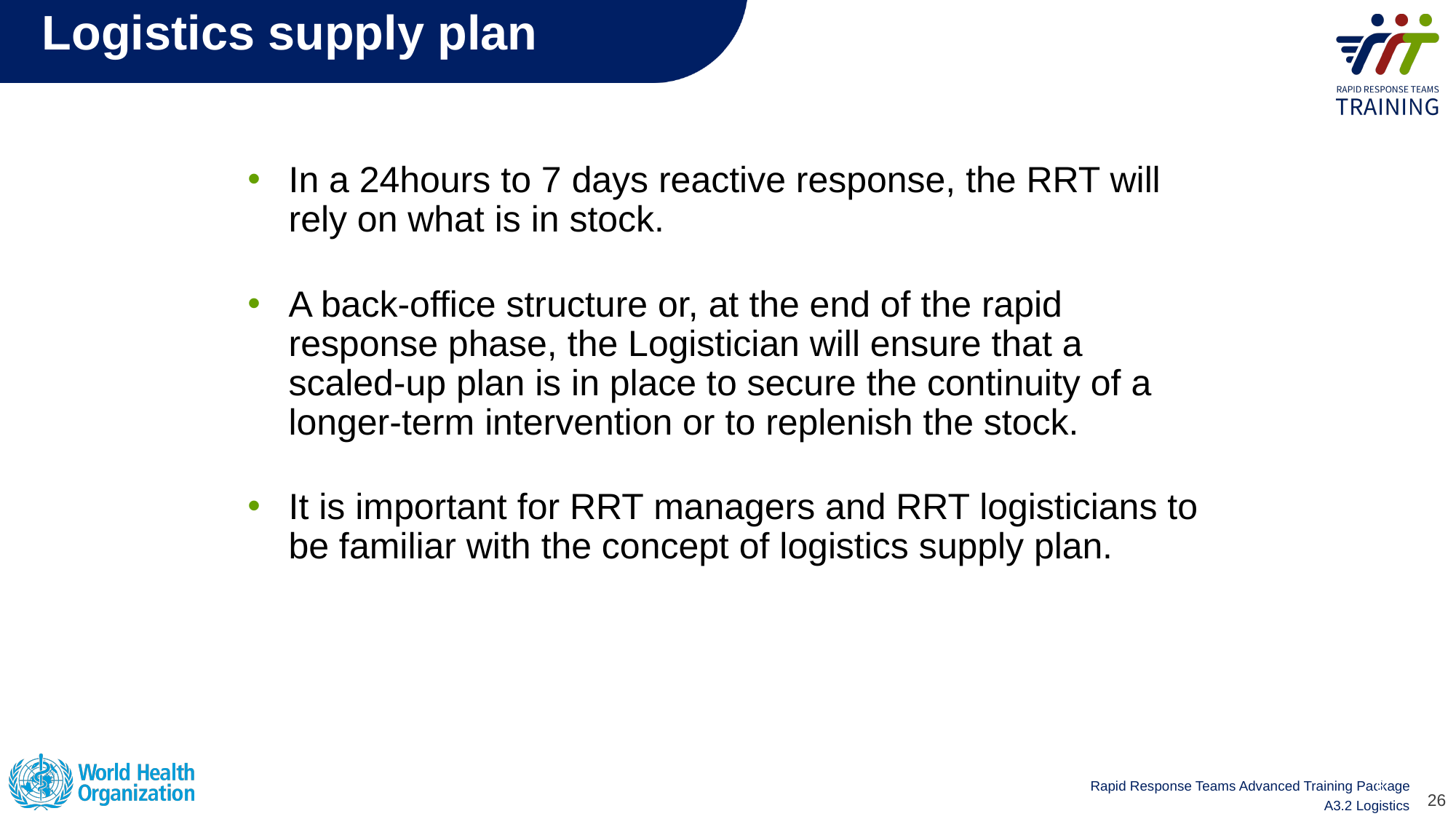

# Logistics supply plan
In a 24hours to 7 days reactive response, the RRT will rely on what is in stock.

A back-office structure or, at the end of the rapid response phase, the Logistician will ensure that a scaled-up plan is in place to secure the continuity of a longer-term intervention or to replenish the stock.

It is important for RRT managers and RRT logisticians to be familiar with the concept of logistics supply plan.
26